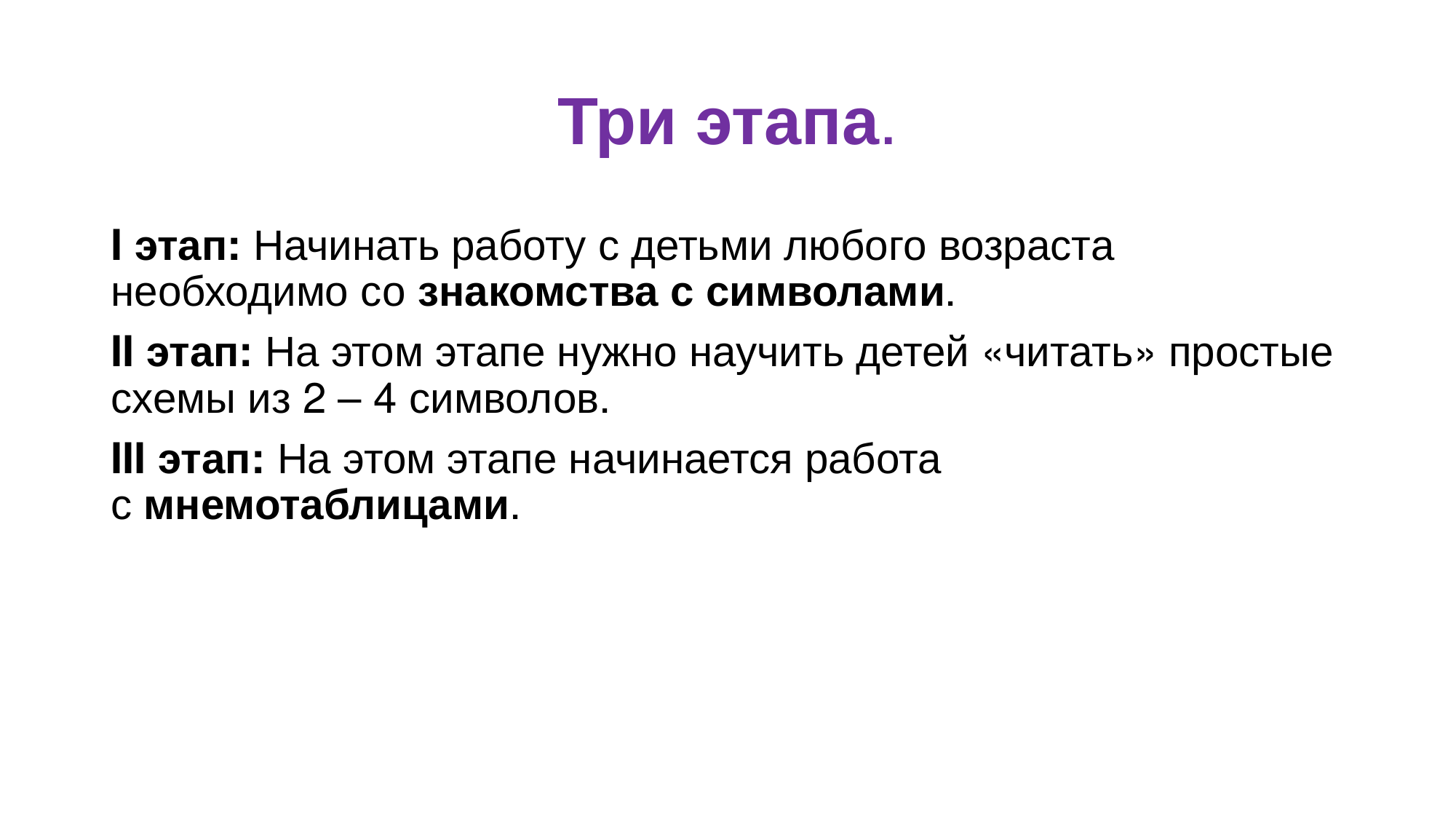

# Три этапа.
I этап: Начинать работу с детьми любого возраста необходимо со знакомства с символами.
II этап: На этом этапе нужно научить детей «читать» простые схемы из 2 – 4 символов.
III этап: На этом этапе начинается работа с мнемотаблицами.